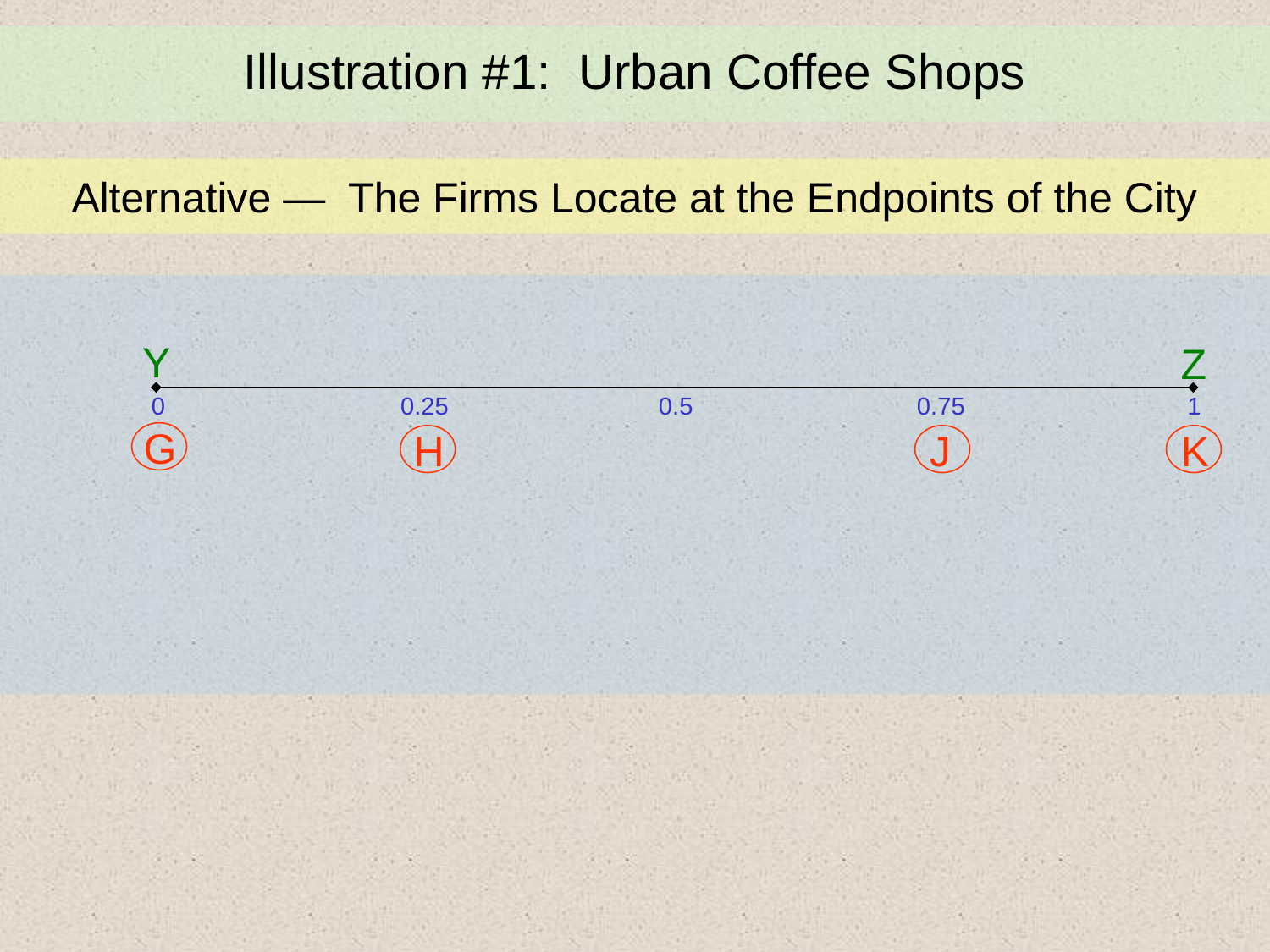

Illustration #1:  Urban Coffee Shops
Alternative —  The Firms Locate at the Endpoints of the City

Y
Z
0
0.25
0.5
0.75
1

G
H
J
K